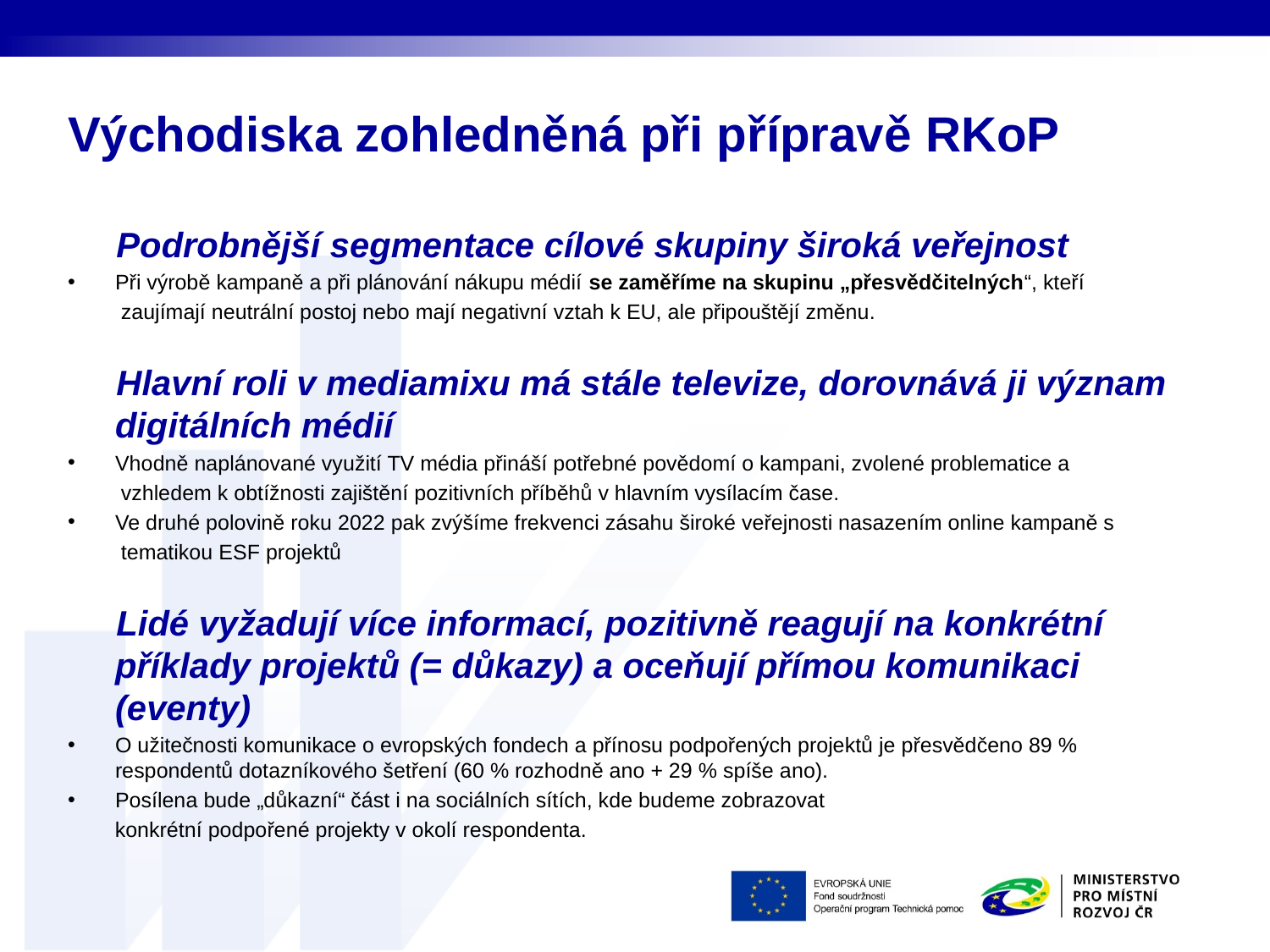

# Východiska zohledněná při přípravě RKoP
     Podrobnější segmentace cílové skupiny široká veřejnost
Při výrobě kampaně a při plánování nákupu médií se zaměříme na skupinu „přesvědčitelných“, kteří
         zaujímají neutrální postoj nebo mají negativní vztah k EU, ale připouštějí změnu.

     Hlavní roli v mediamixu má stále televize, dorovnává ji význam digitálních médií
Vhodně naplánované využití TV média přináší potřebné povědomí o kampani, zvolené problematice a
         vzhledem k obtížnosti zajištění pozitivních příběhů v hlavním vysílacím čase.
Ve druhé polovině roku 2022 pak zvýšíme frekvenci zásahu široké veřejnosti nasazením online kampaně s
         tematikou ESF projektů

     Lidé vyžadují více informací, pozitivně reagují na konkrétní příklady projektů (= důkazy) a oceňují přímou komunikaci (eventy)
O užitečnosti komunikace o evropských fondech a přínosu podpořených projektů je přesvědčeno 89 % respondentů dotazníkového šetření (60 % rozhodně ano + 29 % spíše ano).
Posílena bude „důkazní“ část i na sociálních sítích, kde budeme zobrazovat
        konkrétní podpořené projekty v okolí respondenta.